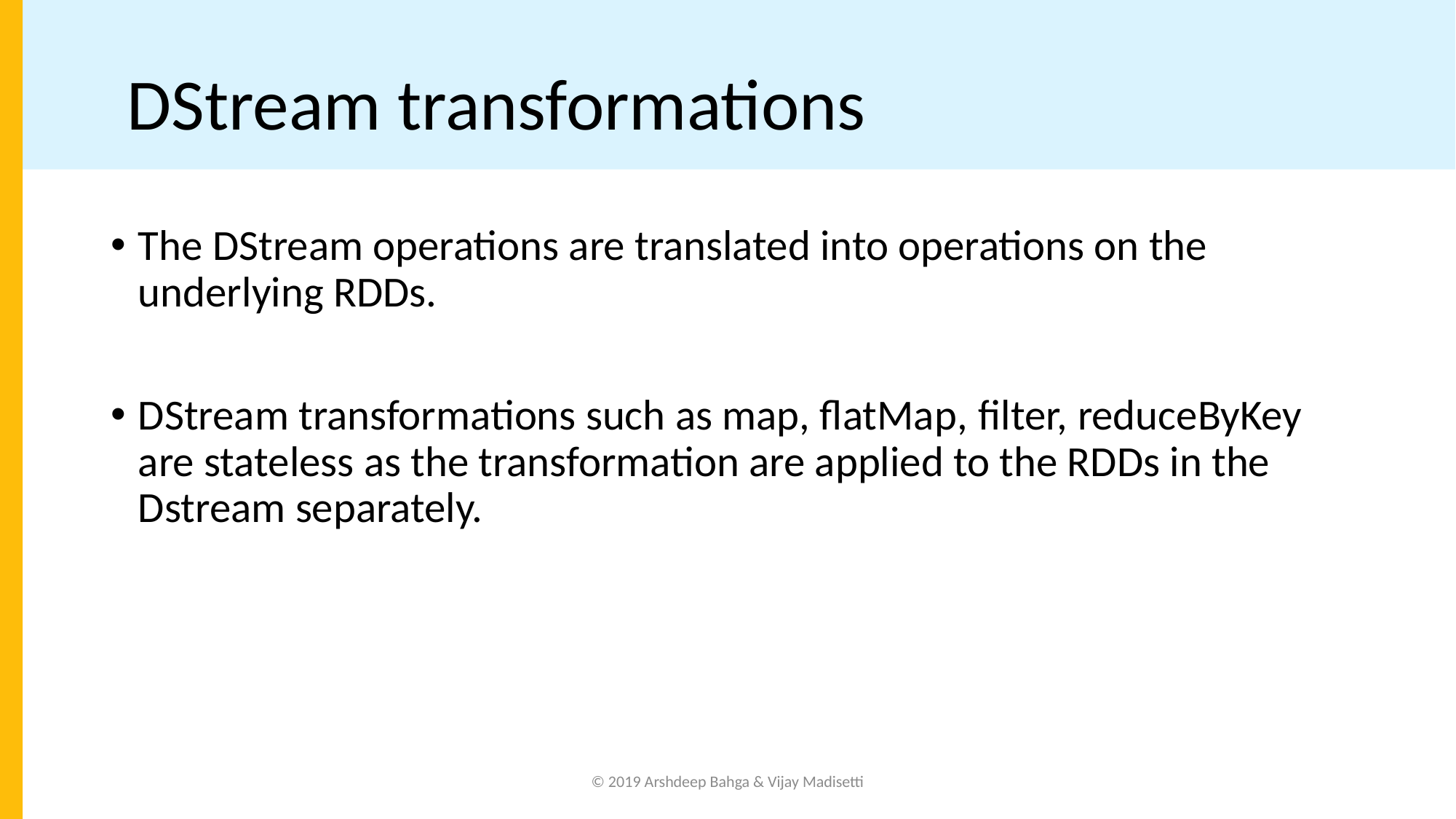

# DStream transformations
The DStream operations are translated into operations on the underlying RDDs.

DStream transformations such as map, ﬂatMap, ﬁlter, reduceByKey are stateless as the transformation are applied to the RDDs in the Dstream separately.
© 2019 Arshdeep Bahga & Vijay Madisetti